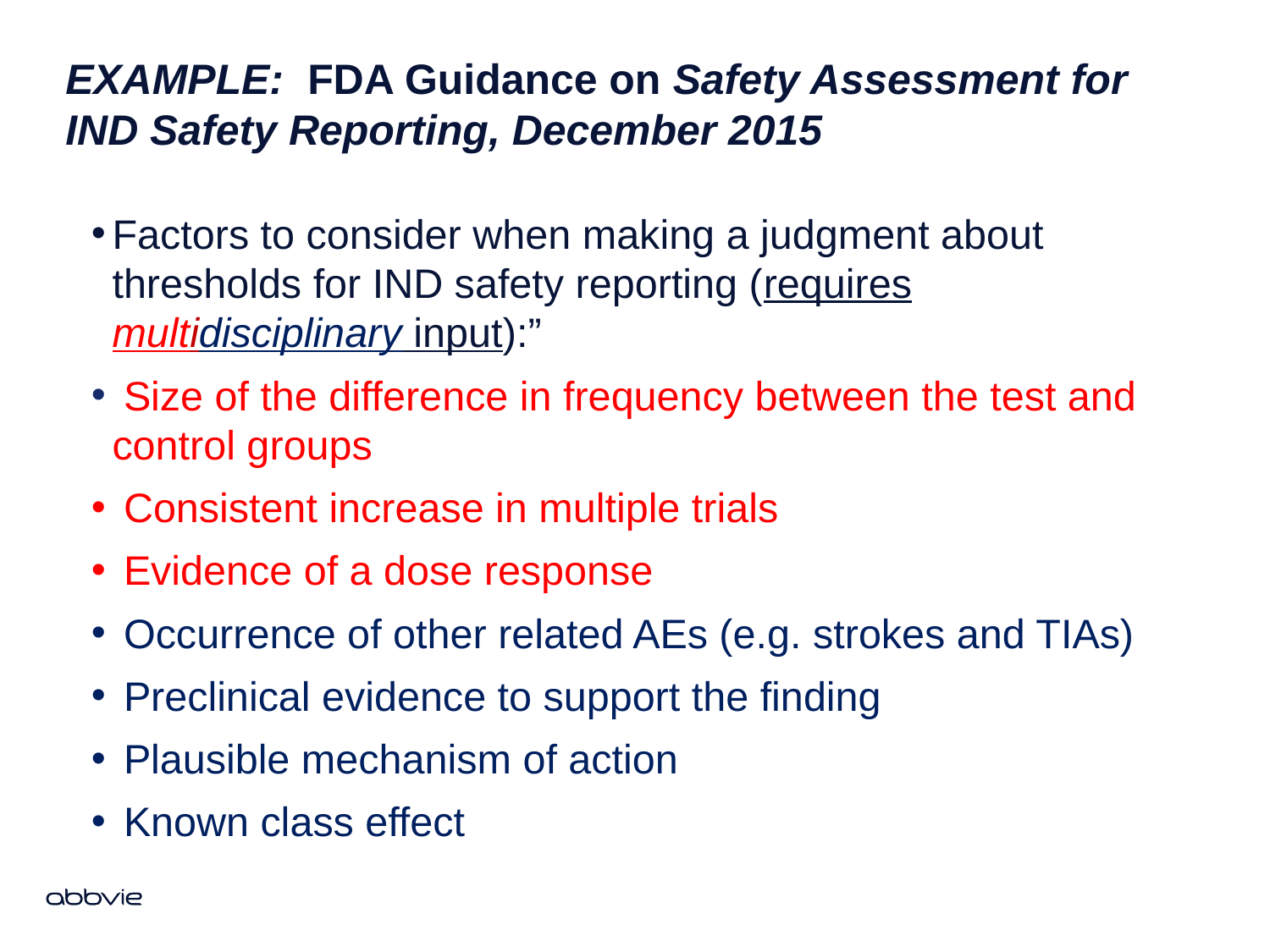

# EXAMPLE:  FDA Guidance on Safety Assessment for IND Safety Reporting, December 2015
Factors to consider when making a judgment about thresholds for IND safety reporting (requires multidisciplinary input):”
 Size of the difference in frequency between the test and control groups
 Consistent increase in multiple trials
 Evidence of a dose response
 Occurrence of other related AEs (e.g. strokes and TIAs)
 Preclinical evidence to support the finding
 Plausible mechanism of action
 Known class effect